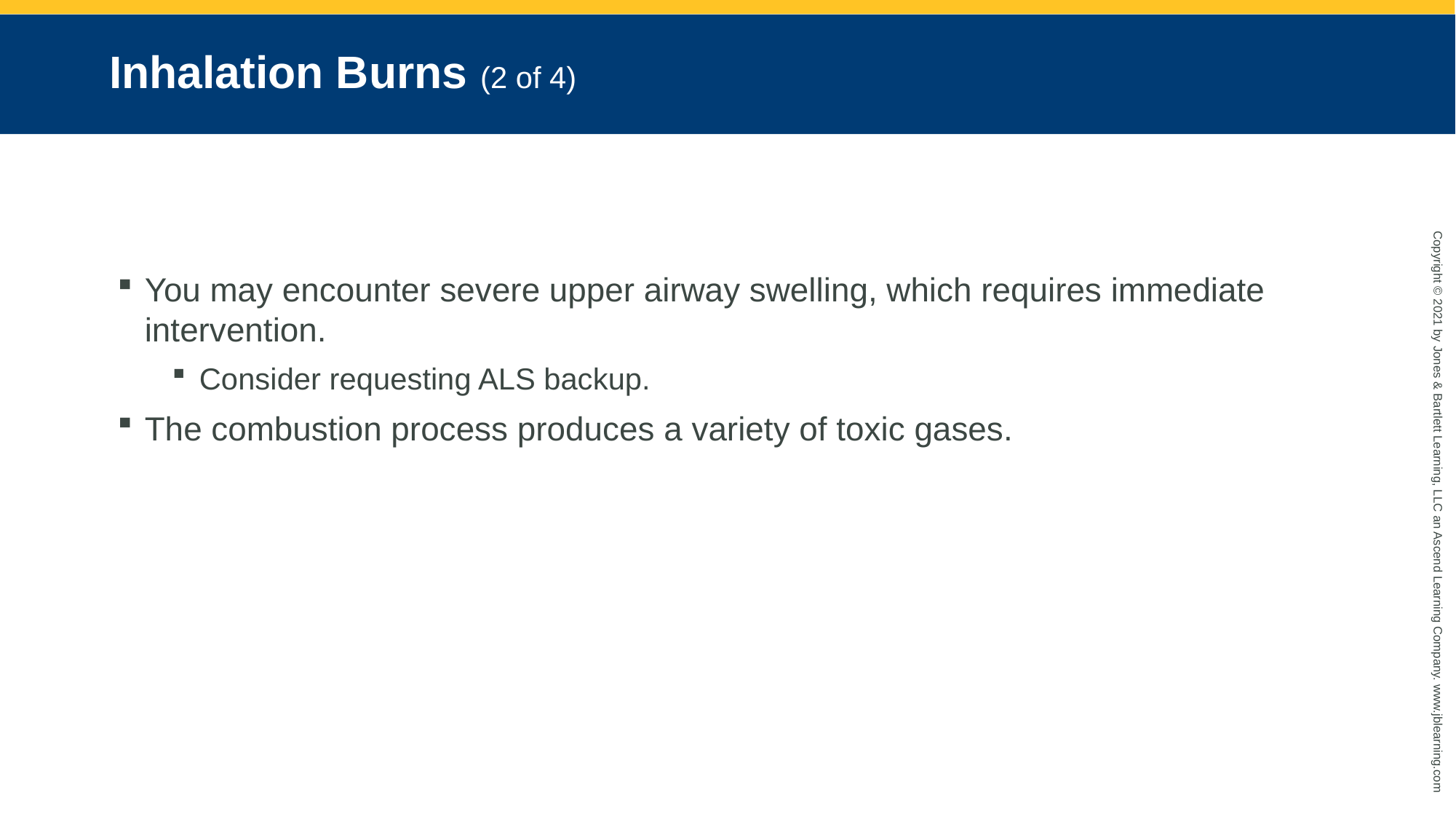

# Inhalation Burns (2 of 4)
You may encounter severe upper airway swelling, which requires immediate intervention.
Consider requesting ALS backup.
The combustion process produces a variety of toxic gases.